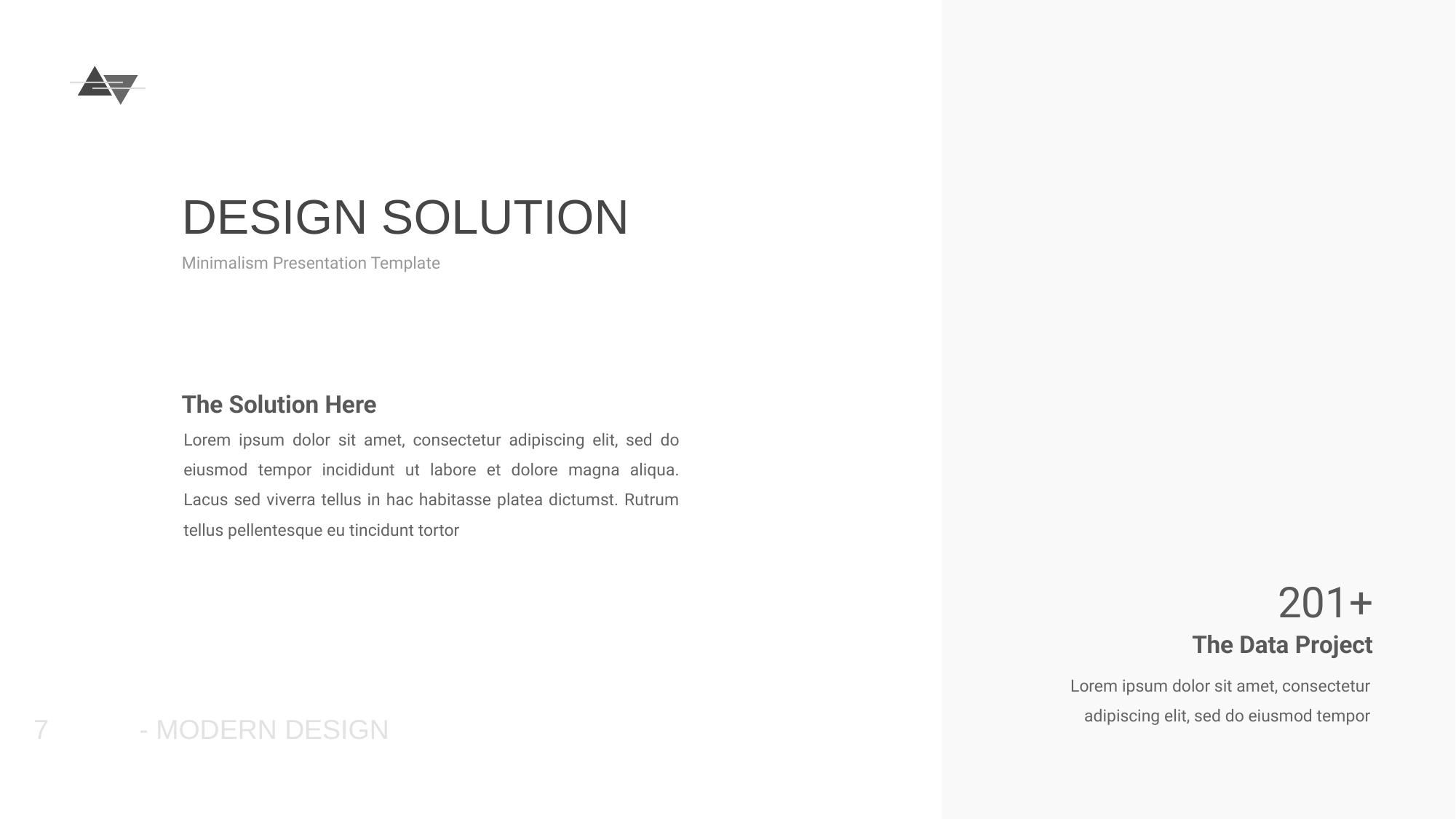

DESIGN SOLUTION
Minimalism Presentation Template
The Solution Here
Lorem ipsum dolor sit amet, consectetur adipiscing elit, sed do eiusmod tempor incididunt ut labore et dolore magna aliqua. Lacus sed viverra tellus in hac habitasse platea dictumst. Rutrum tellus pellentesque eu tincidunt tortor
201+
The Data Project
Lorem ipsum dolor sit amet, consectetur adipiscing elit, sed do eiusmod tempor
7
- MODERN DESIGN